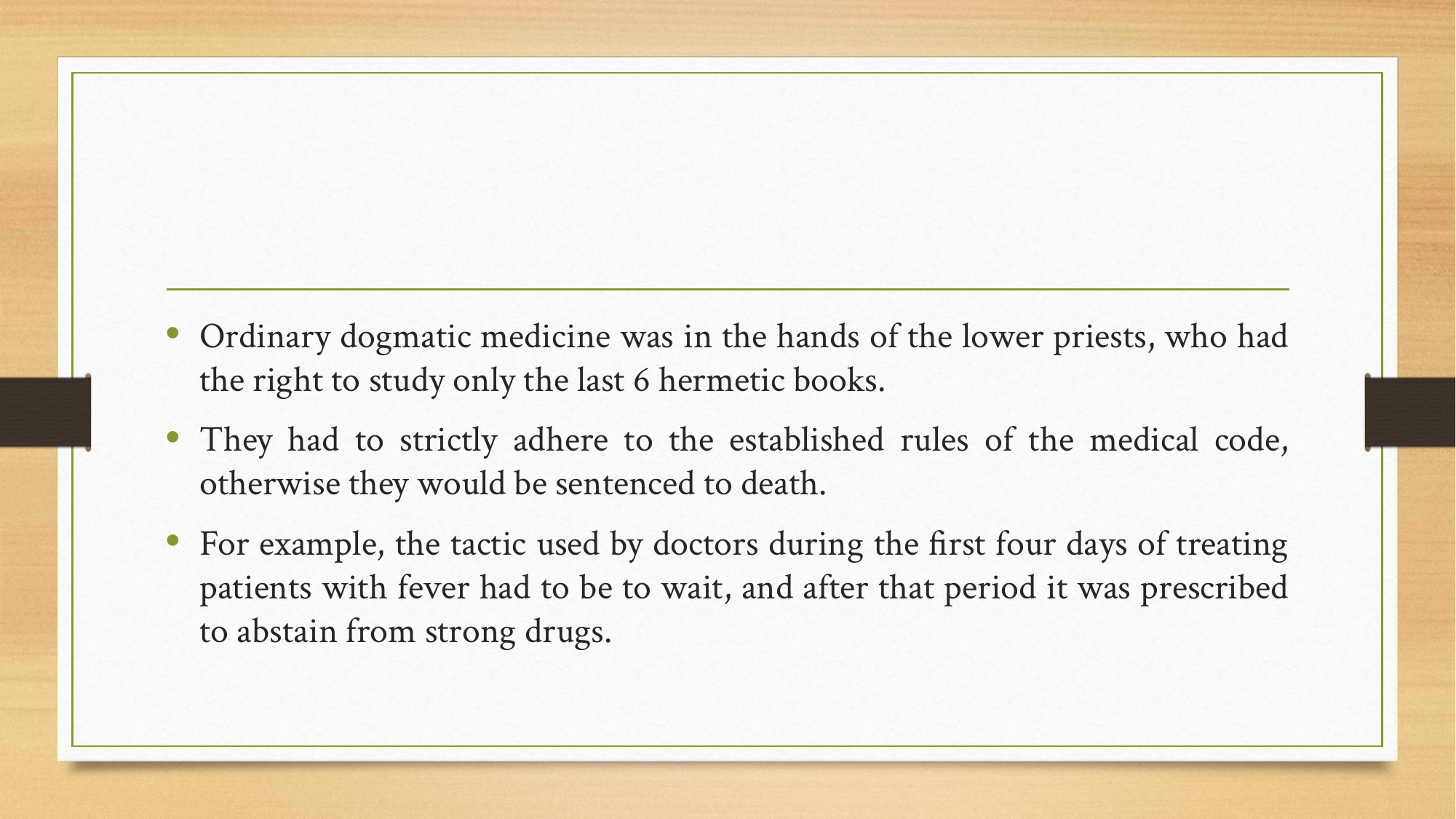

Ordinary dogmatic medicine was in the hands of the lower priests, who had the right to study only the last 6 hermetic books.
They had to strictly adhere to the established rules of the medical code, otherwise they would be sentenced to death.
For example, the tactic used by doctors during the first four days of treating patients with fever had to be to wait, and after that period it was prescribed to abstain from strong drugs.